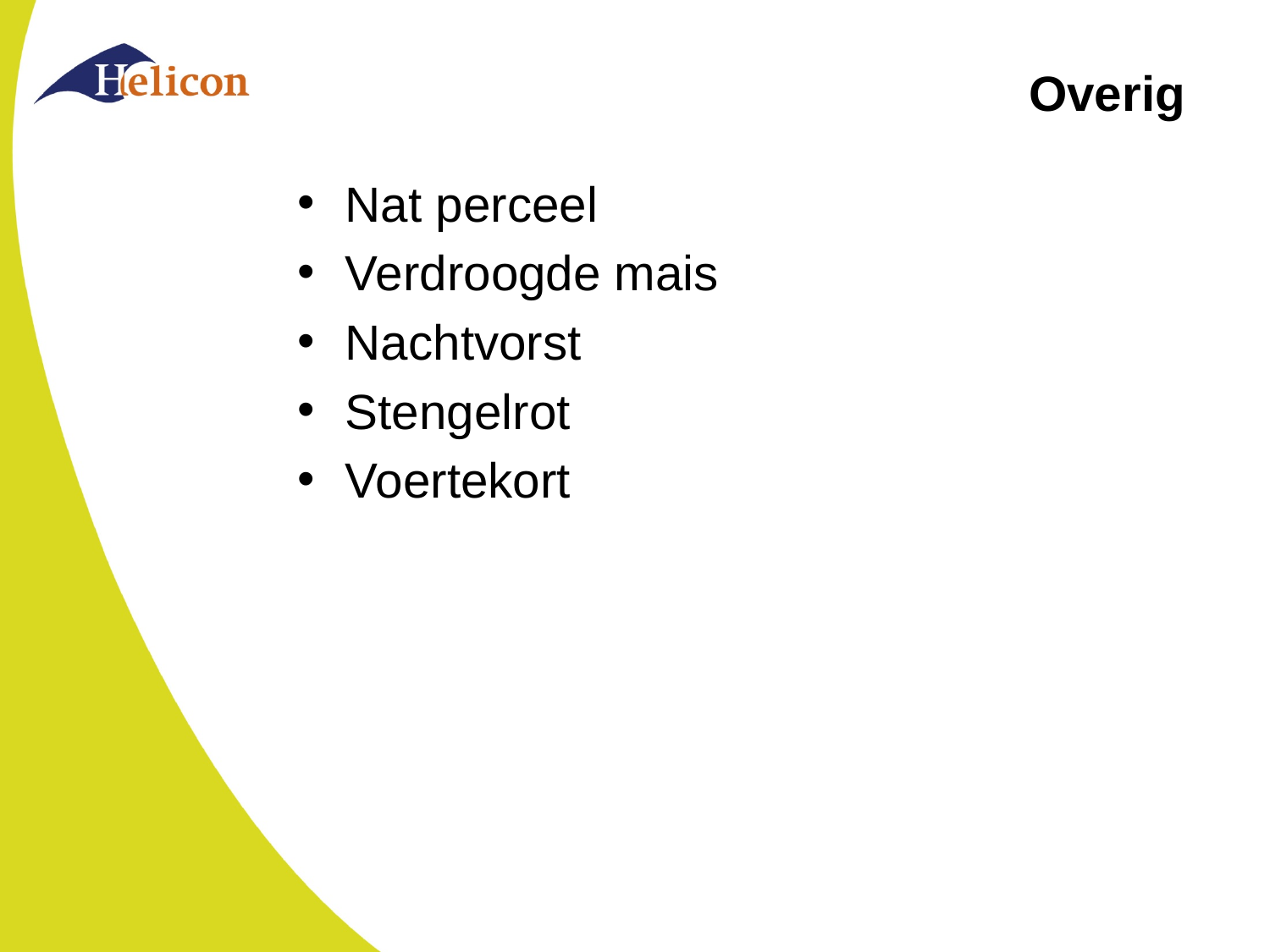

# Overig
Nat perceel
Verdroogde mais
Nachtvorst
Stengelrot
Voertekort